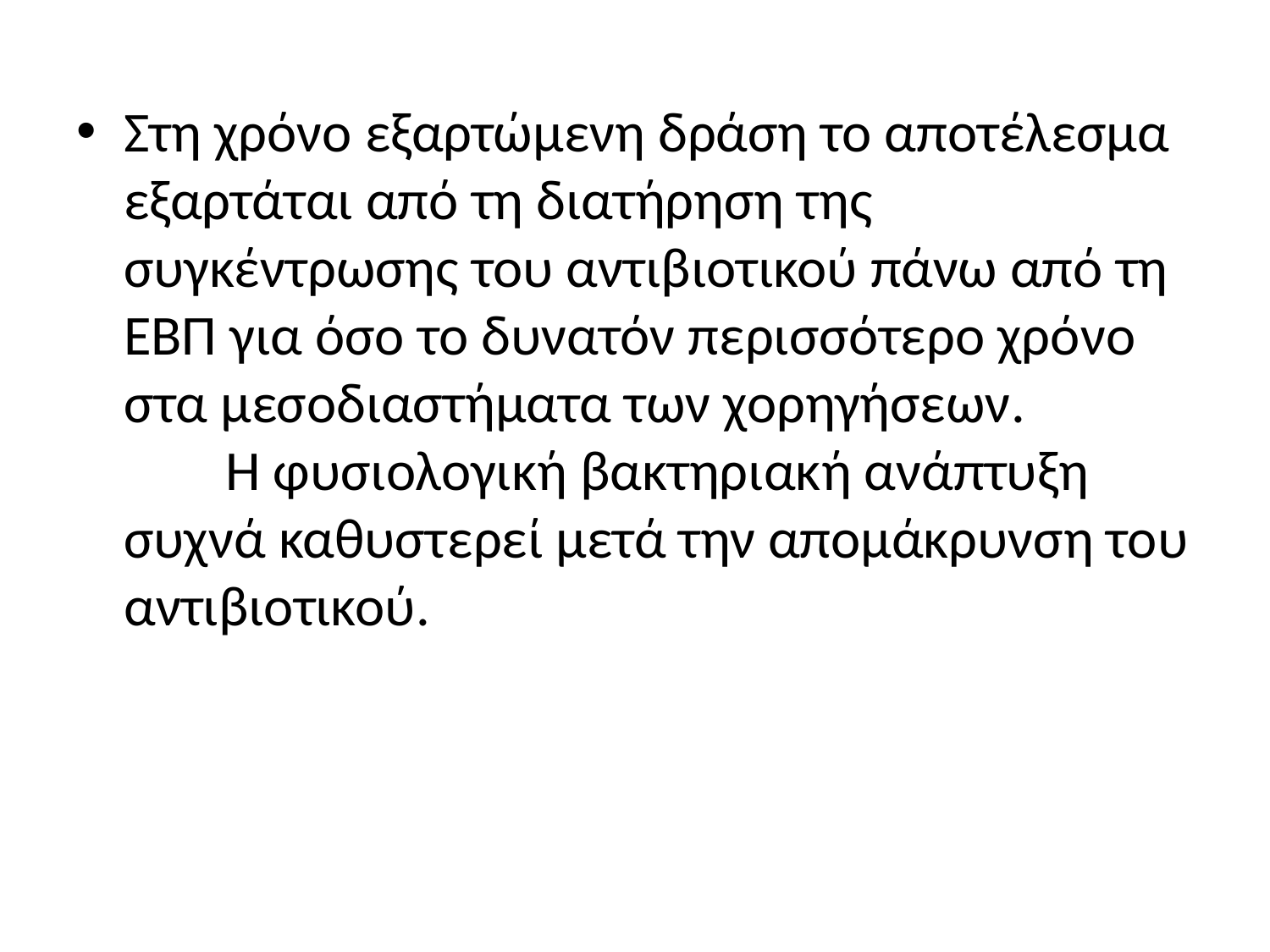

Στη χρόνο εξαρτώμενη δράση το αποτέλεσμα εξαρτάται από τη διατήρηση της συγκέντρωσης του αντιβιοτικού πάνω από τη ΕΒΠ για όσο το δυνατόν περισσότερο χρόνο στα μεσοδιαστήματα των χορηγήσεων.                      Η φυσιολογική βακτηριακή ανάπτυξη συχνά καθυστερεί μετά την απομάκρυνση του αντιβιοτικού.